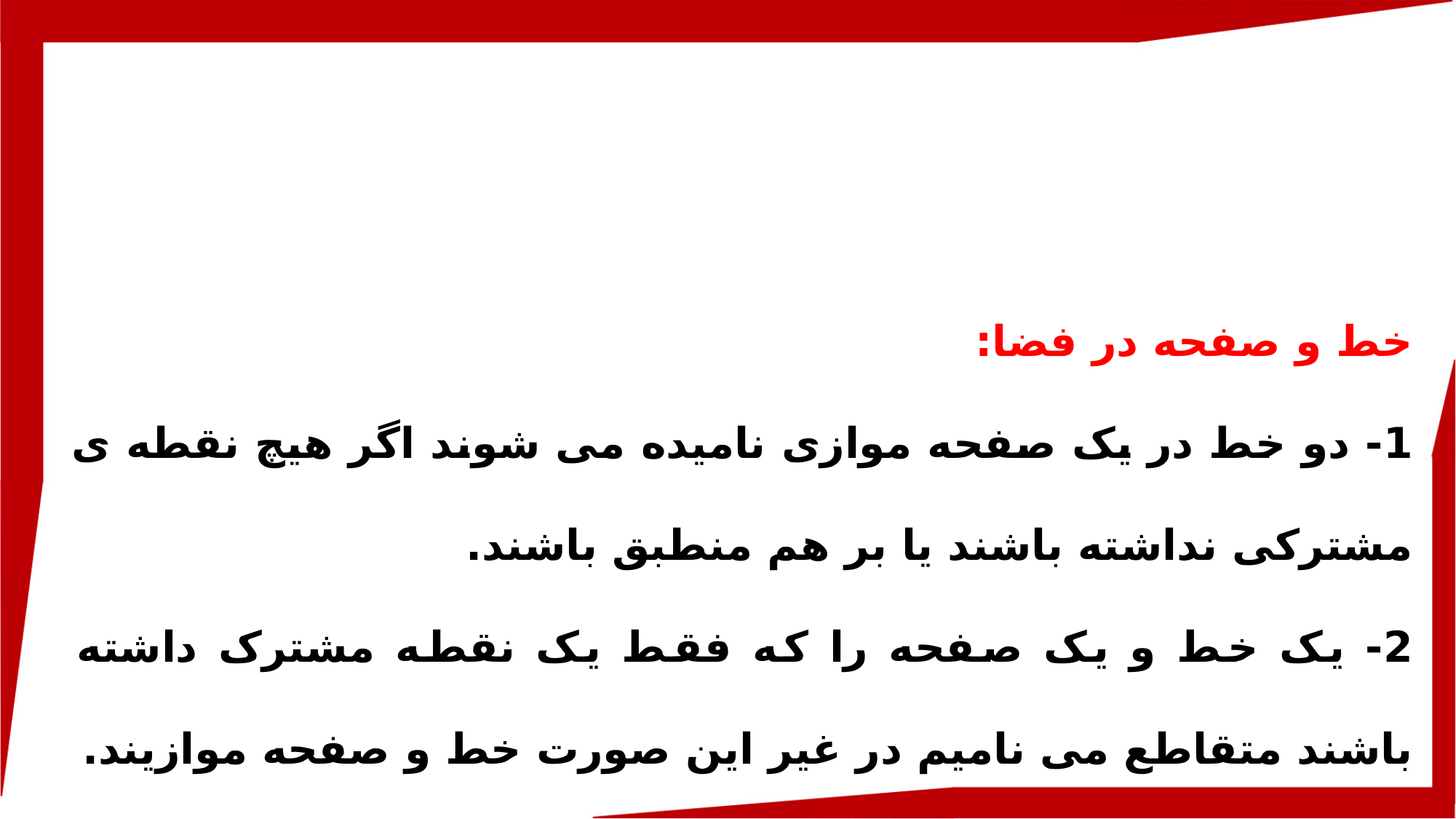

خط و صفحه در فضا:
1- دو خط در یک صفحه موازی نامیده می شوند اگر هیچ نقطه ی مشترکی نداشته باشند یا بر هم منطبق باشند.
2- یک خط و یک صفحه را که فقط یک نقطه مشترک داشته باشند متقاطع می نامیم در غیر این صورت خط و صفحه موازیند.